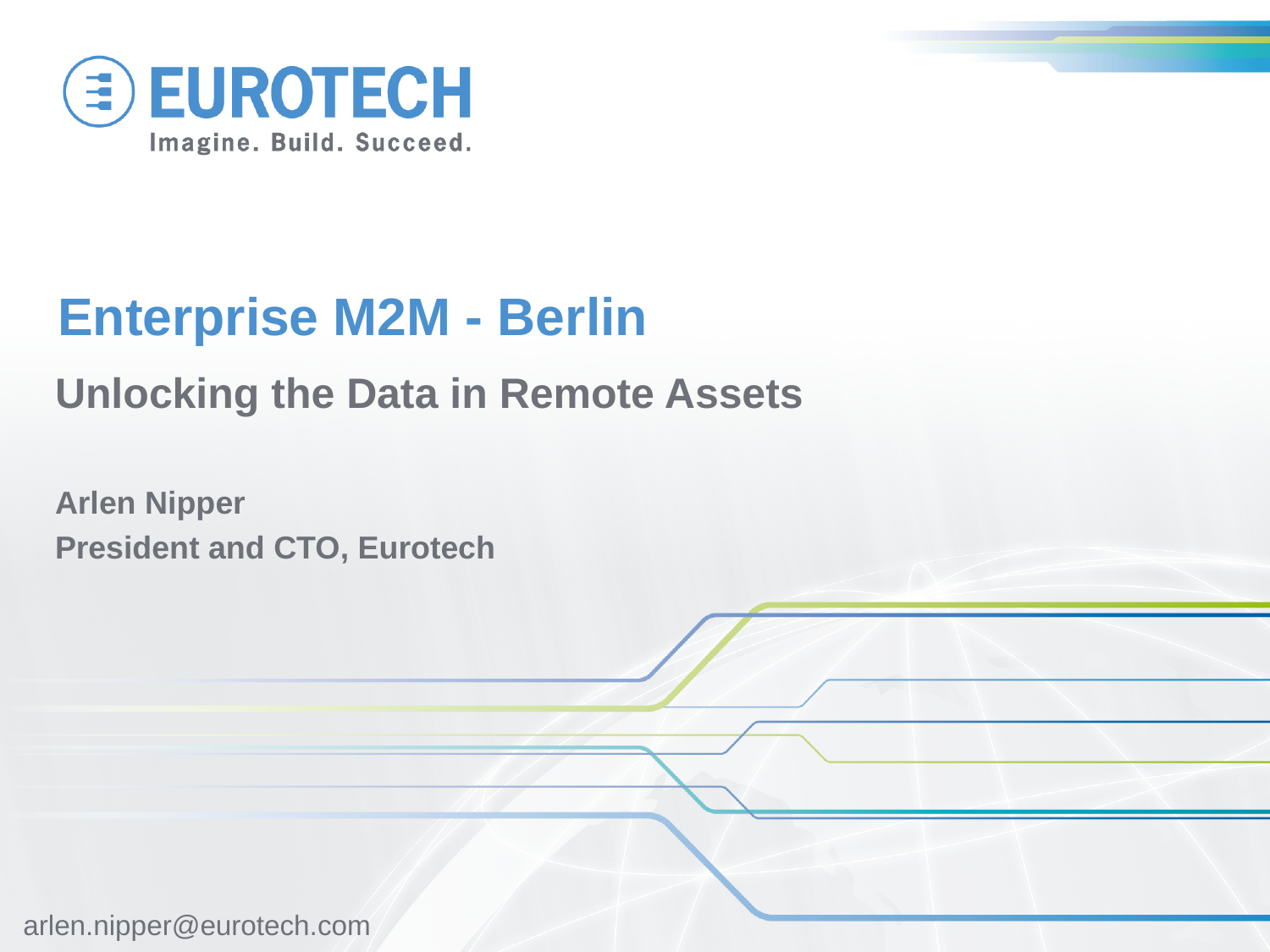

# Enterprise M2M - Berlin
Unlocking the Data in Remote Assets

Arlen Nipper
President and CTO, Eurotech

arlen.nipper@eurotech.com